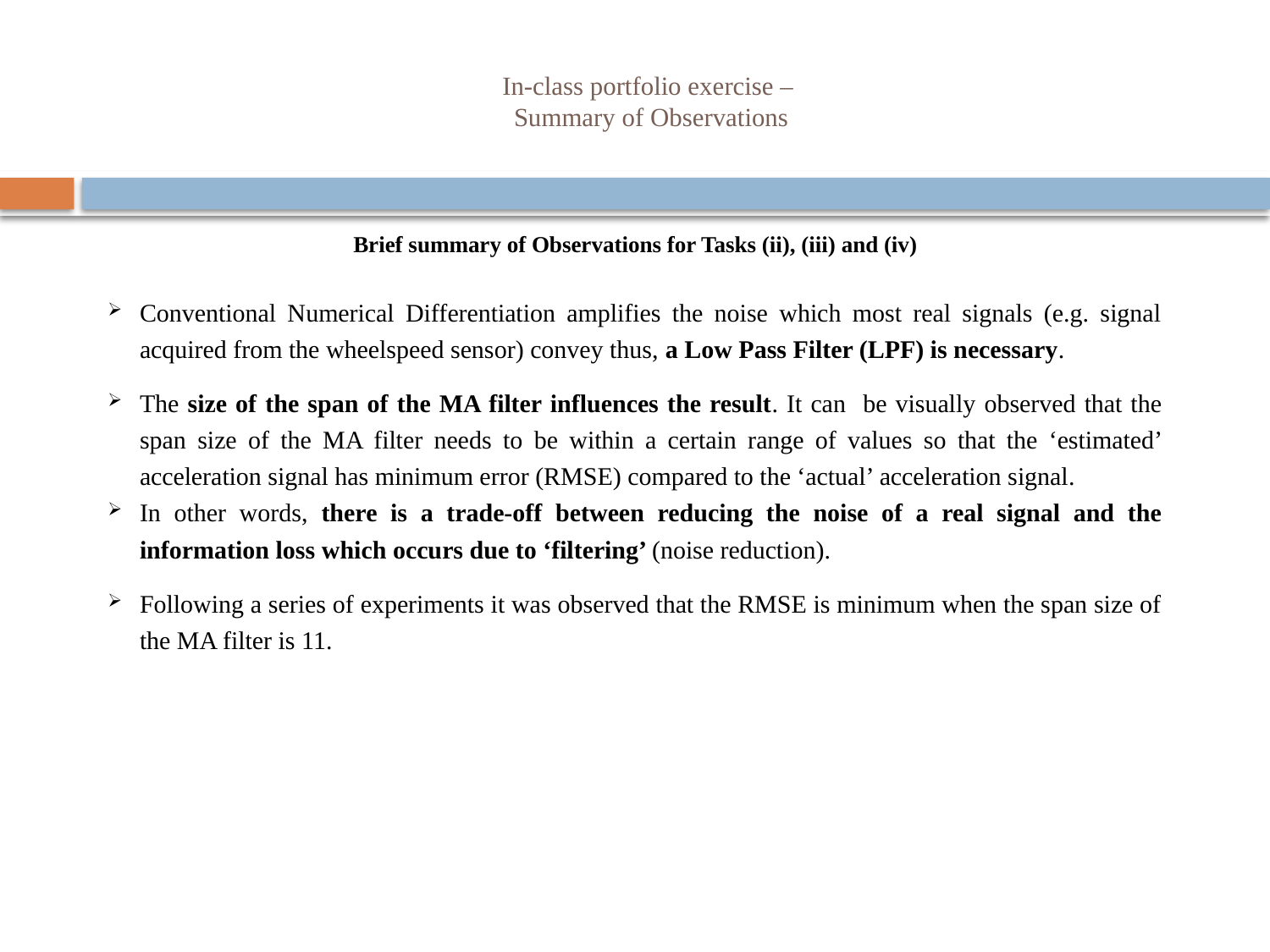

# In-class portfolio exercise – Summary of Observations
Brief summary of Observations for Tasks (ii), (iii) and (iv)

Conventional Numerical Differentiation amplifies the noise which most real signals (e.g. signal acquired from the wheelspeed sensor) convey thus, a Low Pass Filter (LPF) is necessary.

The size of the span of the MA filter influences the result. It can  be visually observed that the span size of the MA filter needs to be within a certain range of values so that the ‘estimated’ acceleration signal has minimum error (RMSE) compared to the ‘actual’ acceleration signal.
In other words, there is a trade-off between reducing the noise of a real signal and the information loss which occurs due to ‘filtering’ (noise reduction).

Following a series of experiments it was observed that the RMSE is minimum when the span size of the MA filter is 11.